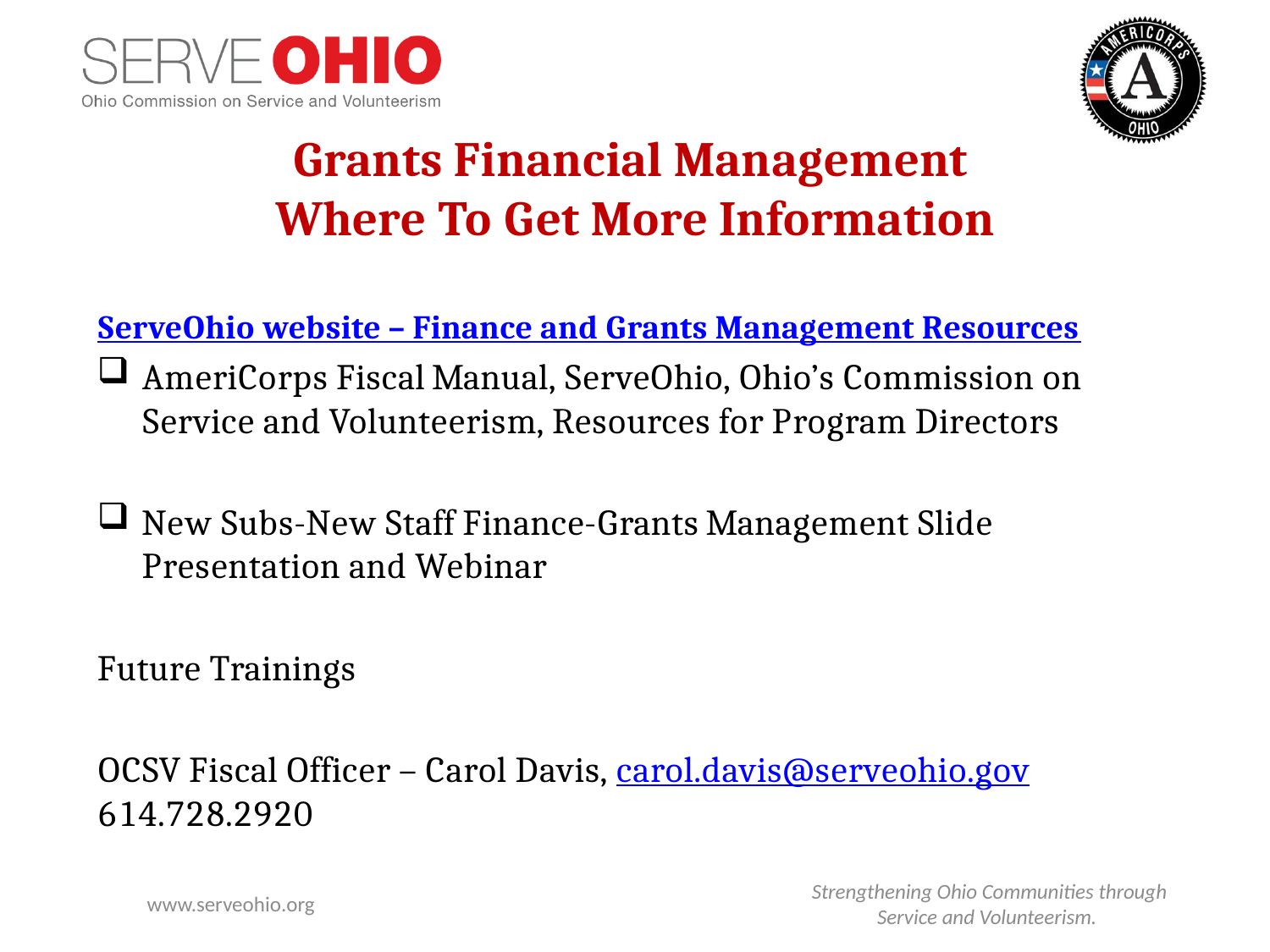

Grants Financial Management
Where To Get More Information
ServeOhio website – Finance and Grants Management Resources
AmeriCorps Fiscal Manual, ServeOhio, Ohio’s Commission on Service and Volunteerism, Resources for Program Directors

New Subs-New Staff Finance-Grants Management Slide Presentation and Webinar

Future Trainings

OCSV Fiscal Officer – Carol Davis, carol.davis@serveohio.gov  614.728.2920

www.serveohio.org
Strengthening Ohio Communities through Service and Volunteerism.